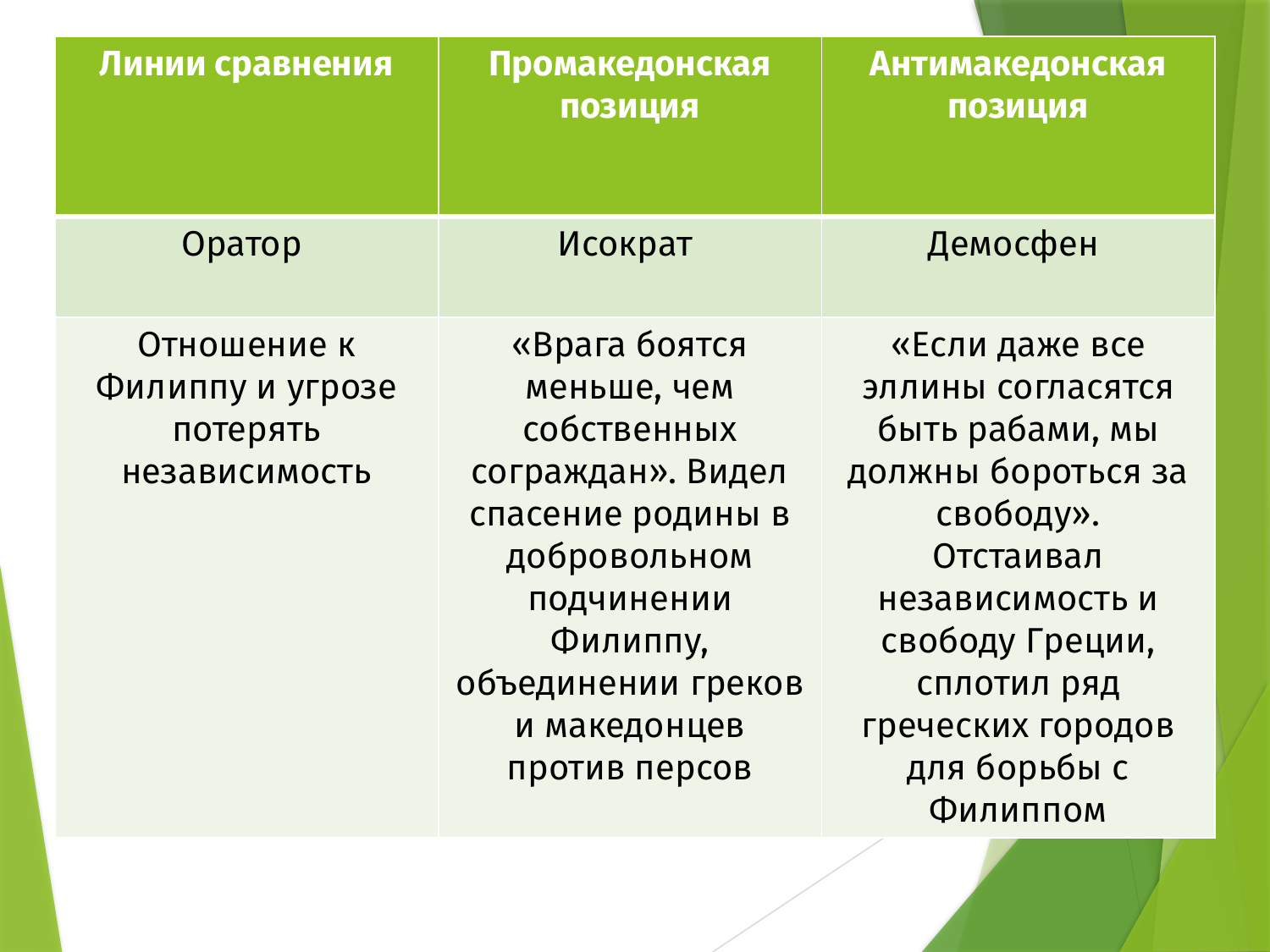

| Линии сравнения | Промакедонская позиция | Антимакедонская позиция |
| --- | --- | --- |
| Оратор | Исократ | Демосфен |
| Отношение к Филиппу и угрозе потерять независимость | «Врага боятся меньше, чем собственных сограждан». Видел спасение родины в добровольном подчинении Филиппу, объединении греков и македонцев против персов | «Если даже все эллины согласятся быть рабами, мы должны бороться за свободу». Отстаивал независимость и свободу Греции, сплотил ряд греческих городов для борьбы с Филиппом |